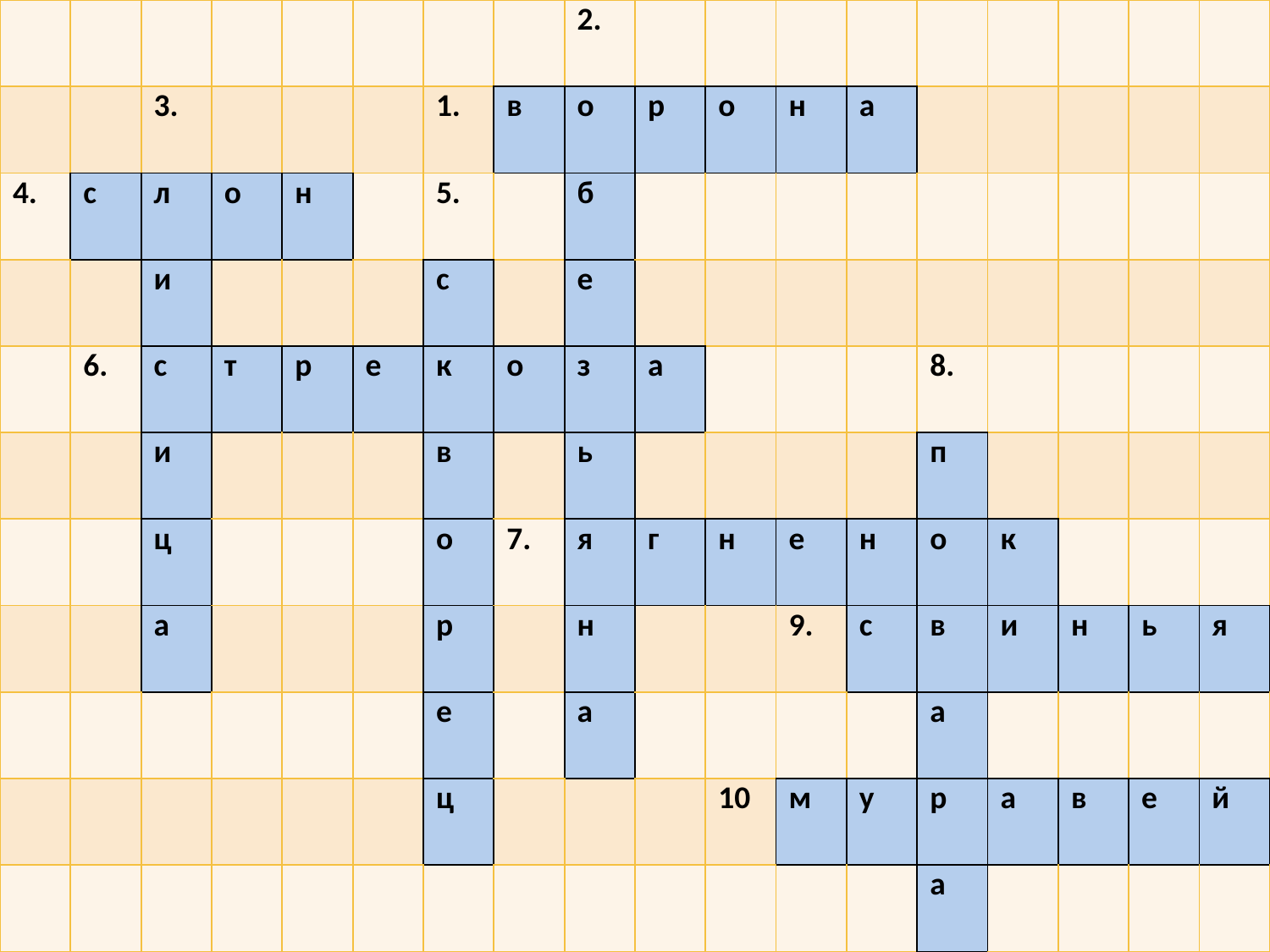

|  |  |  |  |  |  |  |  | 2. |  |  |  |  |  |  |  |  |  |
| --- | --- | --- | --- | --- | --- | --- | --- | --- | --- | --- | --- | --- | --- | --- | --- | --- | --- |
|  |  | 3. |  |  |  | 1. | в | о | р | о | н | а |  |  |  |  |  |
| 4. | с | л | о | н |  | 5. |  | б |  |  |  |  |  |  |  |  |  |
|  |  | и |  |  |  | с |  | е |  |  |  |  |  |  |  |  |  |
|  | 6. | с | т | р | е | к | о | з | а |  |  |  | 8. |  |  |  |  |
|  |  | и |  |  |  | в |  | ь |  |  |  |  | п |  |  |  |  |
|  |  | ц |  |  |  | о | 7. | я | г | н | е | н | о | к |  |  |  |
|  |  | а |  |  |  | р |  | н |  |  | 9. | с | в | и | н | ь | я |
|  |  |  |  |  |  | е |  | а |  |  |  |  | а |  |  |  |  |
|  |  |  |  |  |  | ц |  |  |  | 10 | м | у | р | а | в | е | й |
|  |  |  |  |  |  |  |  |  |  |  |  |  | а |  |  |  |  |